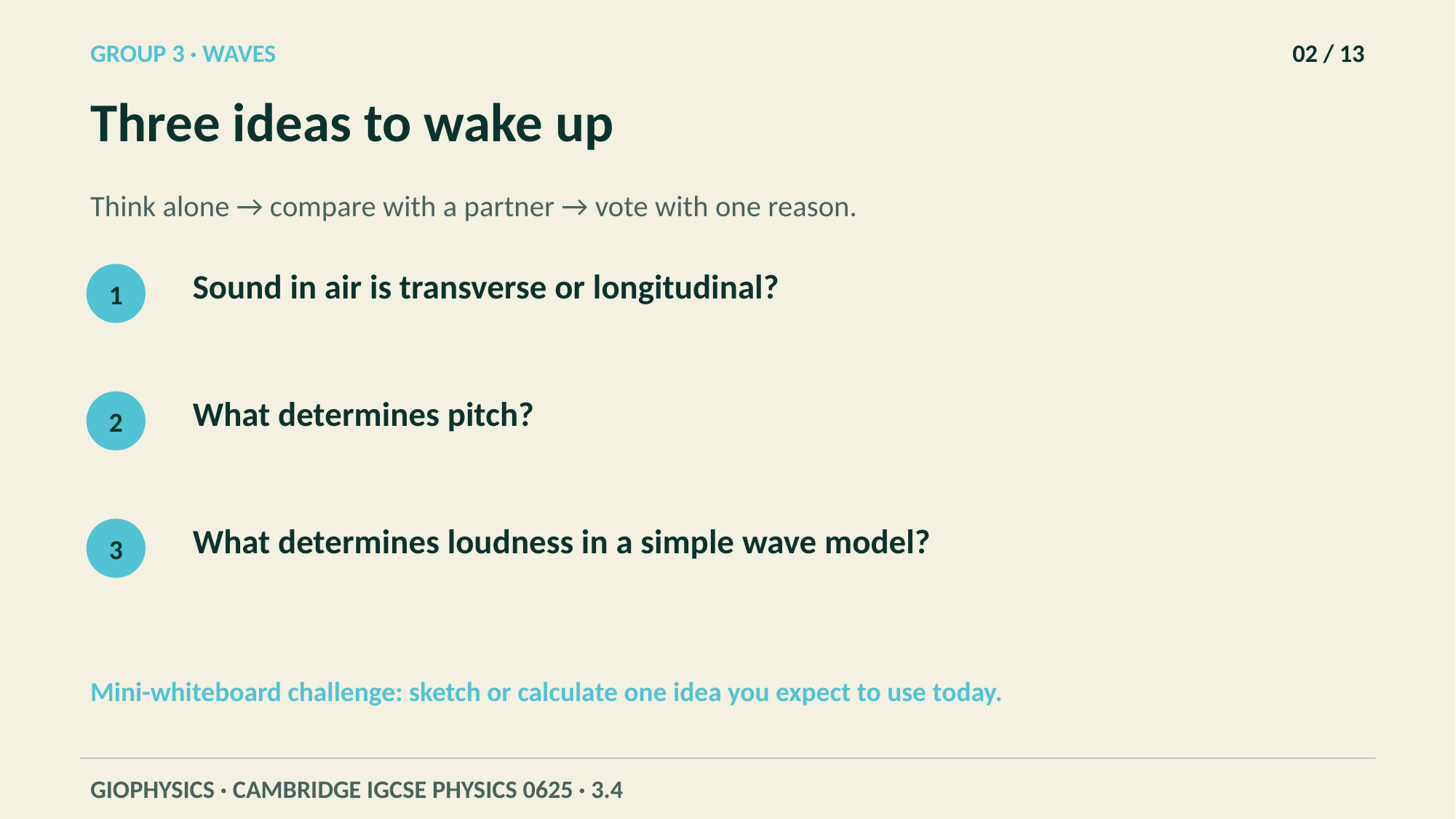

GROUP 3 · WAVES
02 / 13
Three ideas to wake up
Think alone → compare with a partner → vote with one reason.
Sound in air is transverse or longitudinal?

1
What determines pitch?

2
What determines loudness in a simple wave model?

3
Mini-whiteboard challenge: sketch or calculate one idea you expect to use today.

GIOPHYSICS · CAMBRIDGE IGCSE PHYSICS 0625 · 3.4